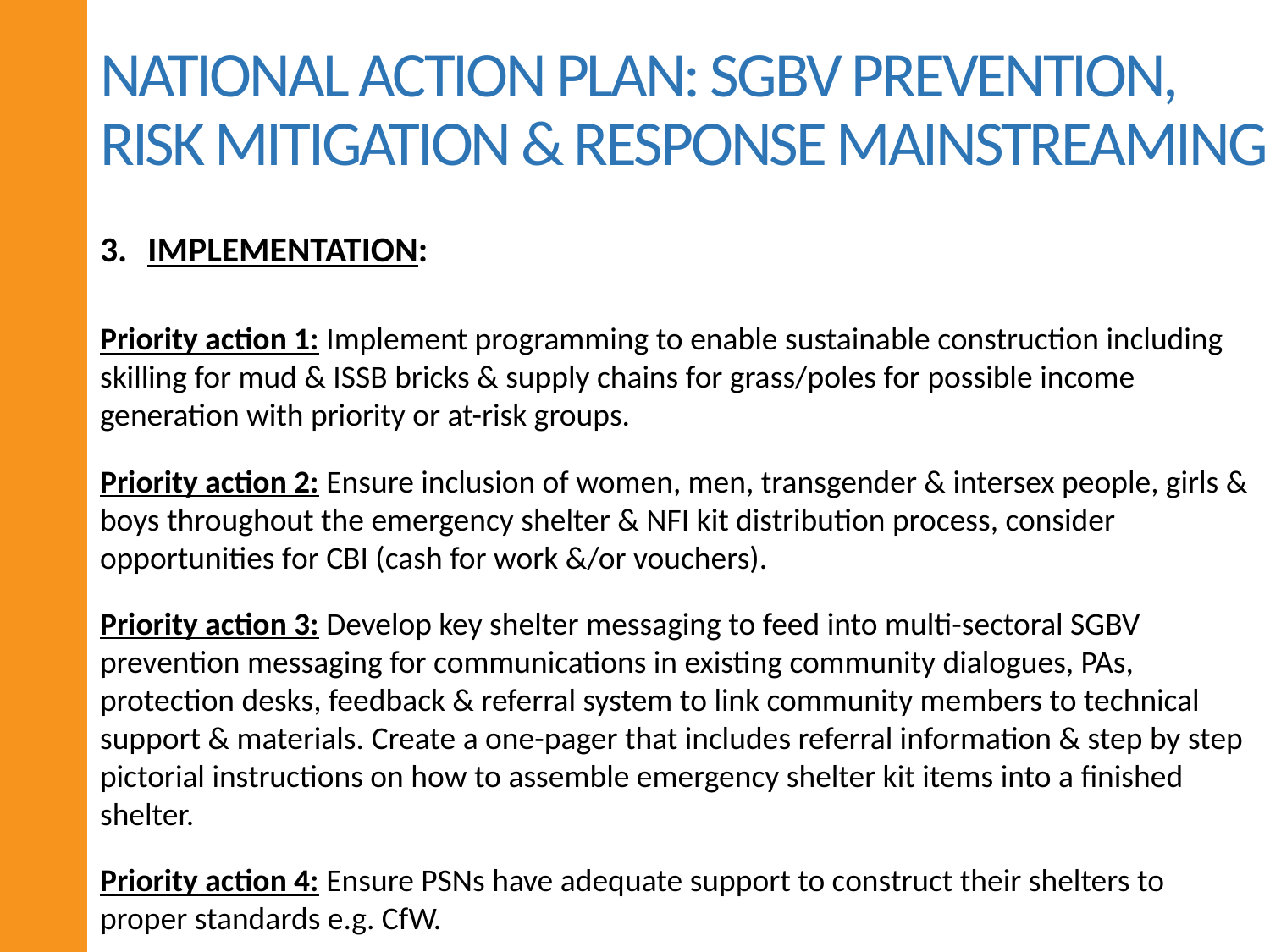

NATIONAL ACTION PLAN: SGBV PREVENTION, RISK MITIGATION & RESPONSE MAINSTREAMING
IMPLEMENTATION:

Priority action 1: Implement programming to enable sustainable construction including skilling for mud & ISSB bricks & supply chains for grass/poles for possible income generation with priority or at-risk groups.

Priority action 2: Ensure inclusion of women, men, transgender & intersex people, girls & boys throughout the emergency shelter & NFI kit distribution process, consider opportunities for CBI (cash for work &/or vouchers).

Priority action 3: Develop key shelter messaging to feed into multi-sectoral SGBV prevention messaging for communications in existing community dialogues, PAs, protection desks, feedback & referral system to link community members to technical support & materials. Create a one-pager that includes referral information & step by step pictorial instructions on how to assemble emergency shelter kit items into a finished shelter.

Priority action 4: Ensure PSNs have adequate support to construct their shelters to proper standards e.g. CfW.